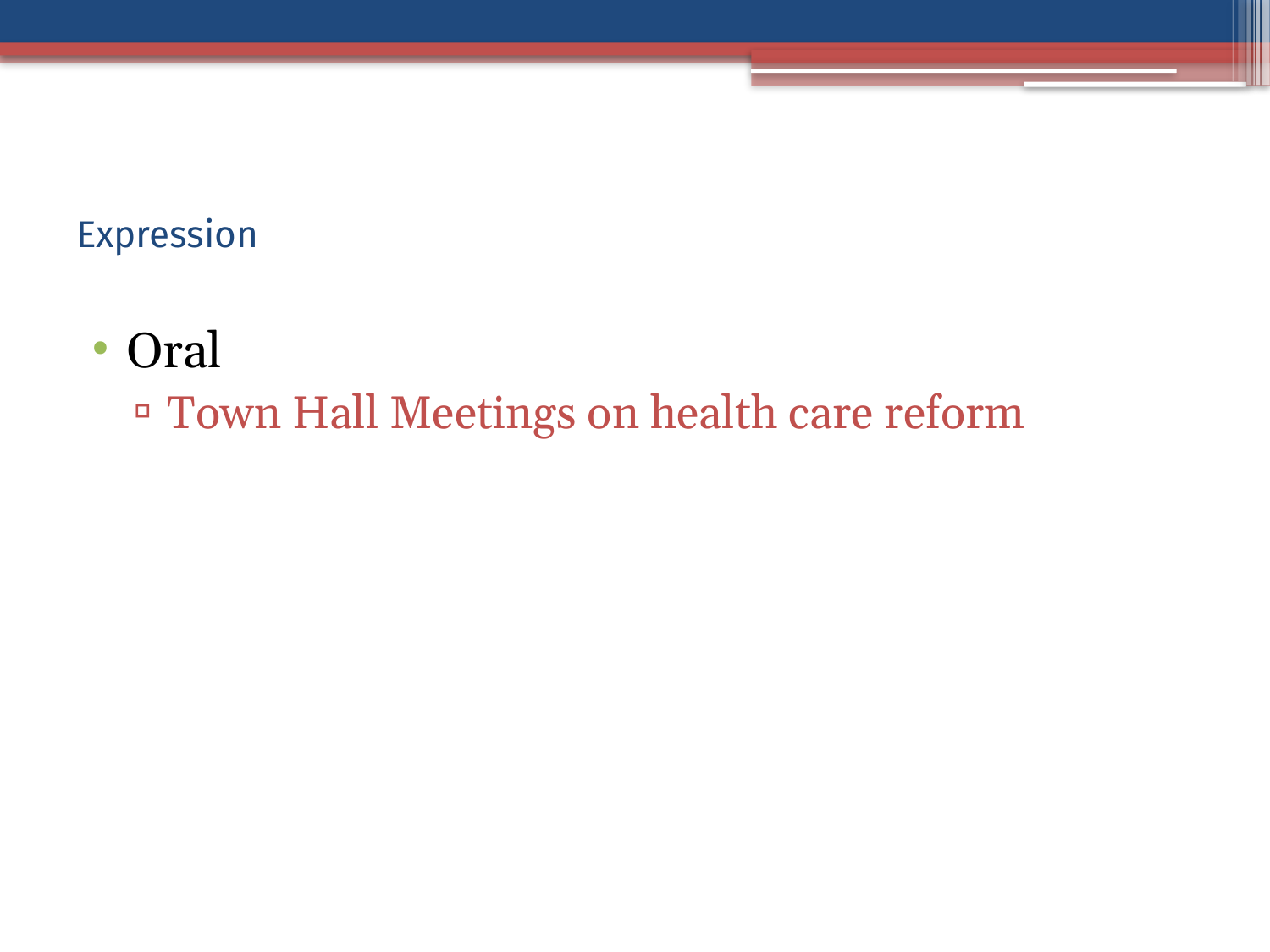

# Expression
Oral
Town Hall Meetings on health care reform